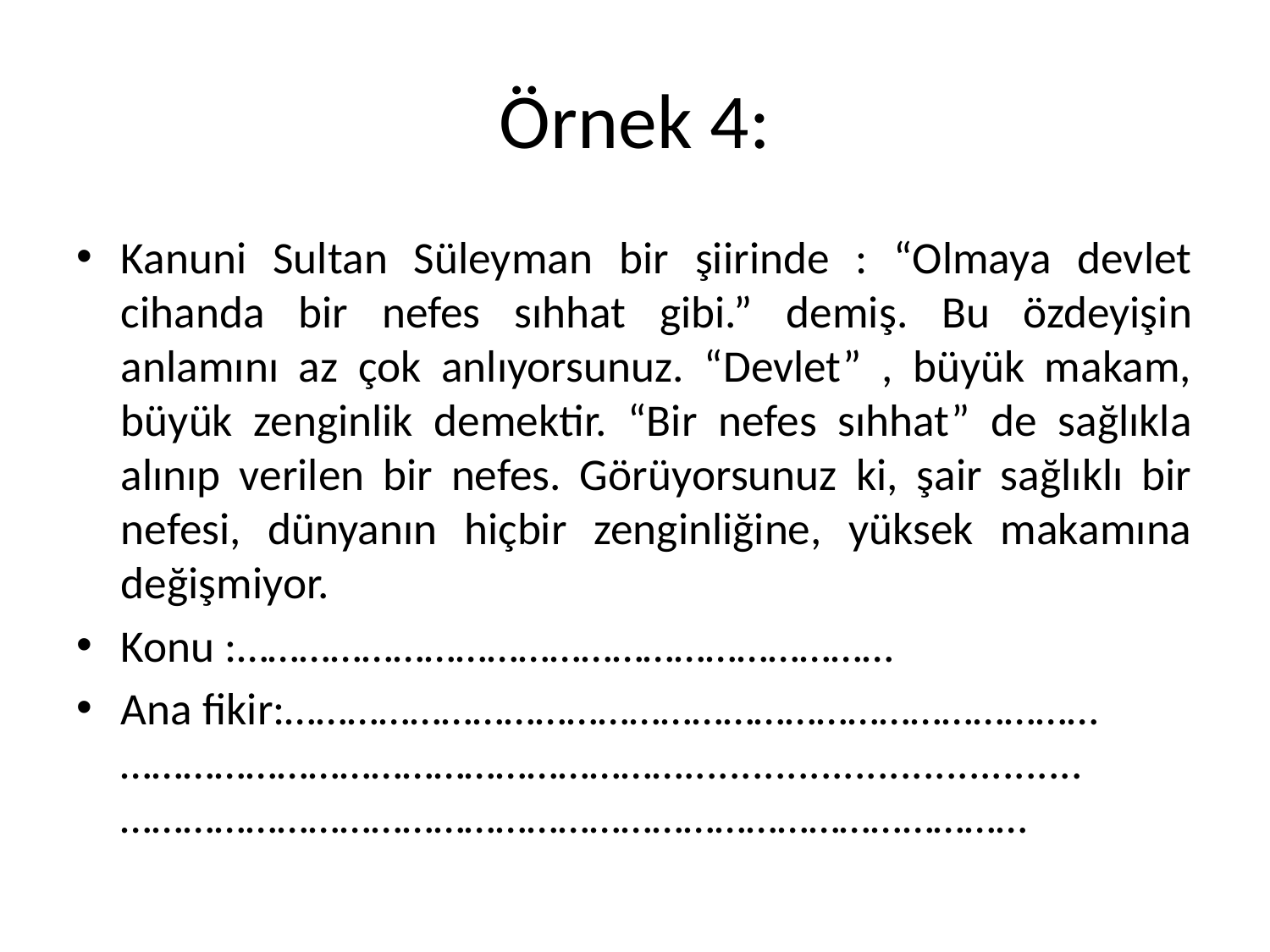

# Örnek 4:
Kanuni Sultan Süleyman bir şiirinde : “Olmaya devlet cihanda bir nefes sıhhat gibi.” demiş. Bu özdeyişin anlamını az çok anlıyorsunuz. “Devlet” , büyük makam, büyük zenginlik demektir. “Bir nefes sıhhat” de sağlıkla alınıp verilen bir nefes. Görüyorsunuz ki, şair sağlıklı bir nefesi, dünyanın hiçbir zenginliğine, yüksek makamına değişmiyor.
Konu :………………………………………………………
Ana fikir:…………………………………………………………………… ………………………………………………...................................……………………………………………………………………………